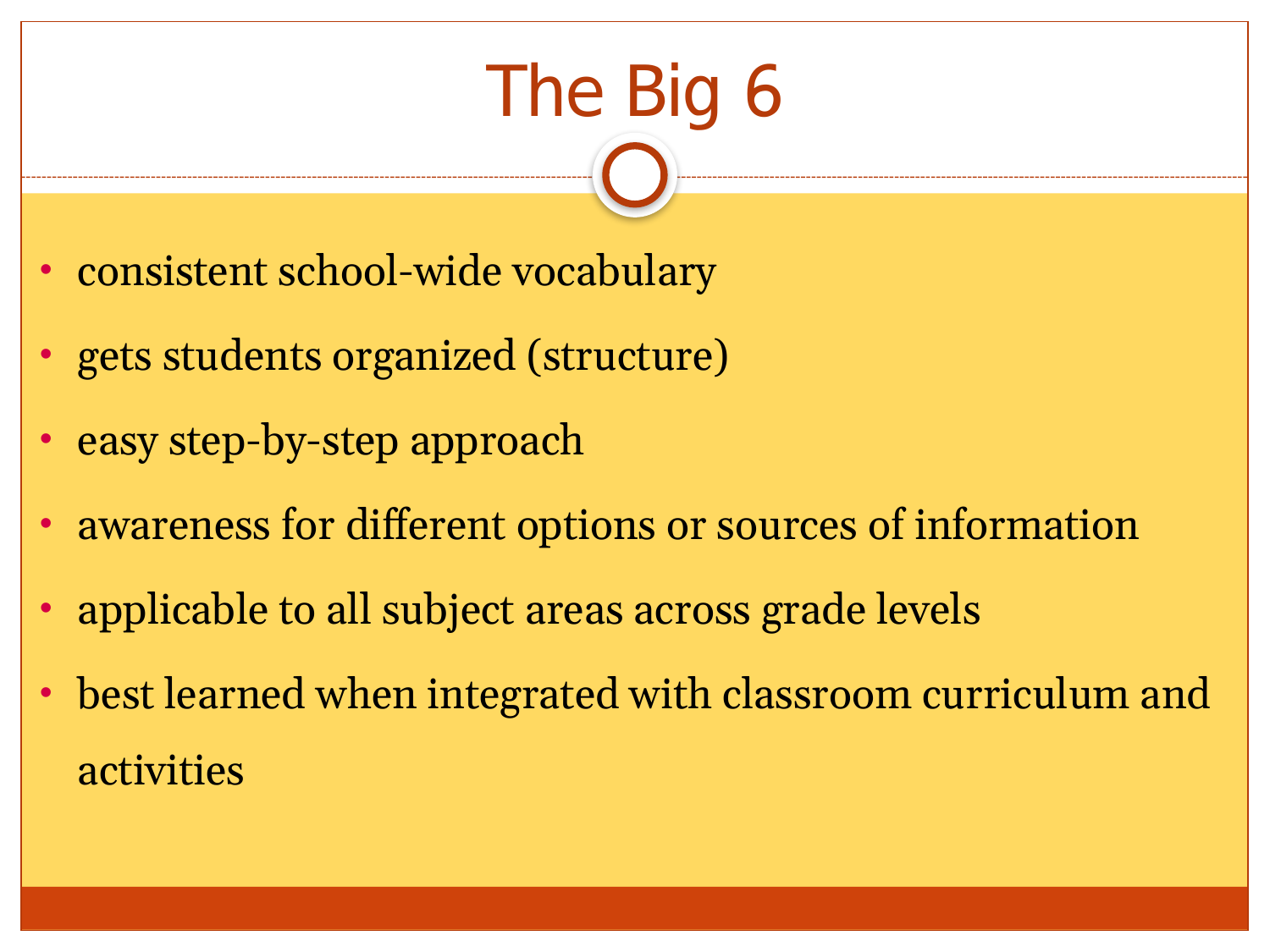

# The Big 6
consistent school-wide vocabulary
gets students organized (structure)
easy step-by-step approach
awareness for different options or sources of information
applicable to all subject areas across grade levels
best learned when integrated with classroom curriculum and activities